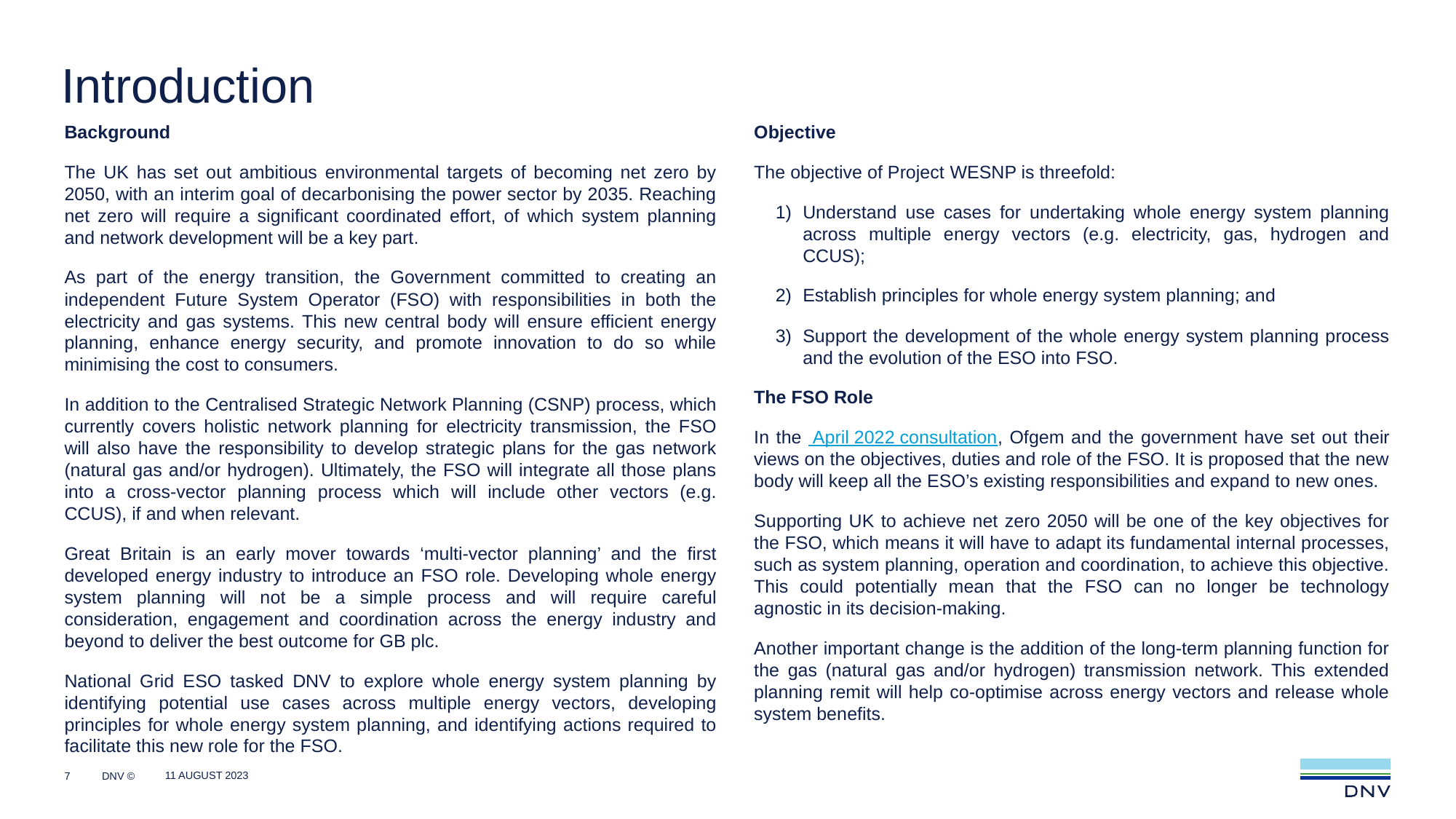

# Introduction
Background
The UK has set out ambitious environmental targets of becoming net zero by 2050, with an interim goal of decarbonising the power sector by 2035. Reaching net zero will require a significant coordinated effort, of which system planning and network development will be a key part.
As part of the energy transition, the Government committed to creating an independent Future System Operator (FSO) with responsibilities in both the electricity and gas systems. This new central body will ensure efficient energy planning, enhance energy security, and promote innovation to do so while minimising the cost to consumers.
In addition to the Centralised Strategic Network Planning (CSNP) process, which currently covers holistic network planning for electricity transmission, the FSO will also have the responsibility to develop strategic plans for the gas network (natural gas and/or hydrogen). Ultimately, the FSO will integrate all those plans into a cross-vector planning process which will include other vectors (e.g. CCUS), if and when relevant.
Great Britain is an early mover towards ‘multi-vector planning’ and the first developed energy industry to introduce an FSO role. Developing whole energy system planning will not be a simple process and will require careful consideration, engagement and coordination across the energy industry and beyond to deliver the best outcome for GB plc.
National Grid ESO tasked DNV to explore whole energy system planning by identifying potential use cases across multiple energy vectors, developing principles for whole energy system planning, and identifying actions required to facilitate this new role for the FSO.

Objective
The objective of Project WESNP is threefold:
Understand use cases for undertaking whole energy system planning across multiple energy vectors (e.g. electricity, gas, hydrogen and CCUS);
Establish principles for whole energy system planning; and
Support the development of the whole energy system planning process and the evolution of the ESO into FSO.
The FSO Role
In the  April 2022 consultation, Ofgem and the government have set out their views on the objectives, duties and role of the FSO. It is proposed that the new body will keep all the ESO’s existing responsibilities and expand to new ones.
Supporting UK to achieve net zero 2050 will be one of the key objectives for the FSO, which means it will have to adapt its fundamental internal processes, such as system planning, operation and coordination, to achieve this objective. This could potentially mean that the FSO can no longer be technology agnostic in its decision-making.
Another important change is the addition of the long-term planning function for the gas (natural gas and/or hydrogen) transmission network. This extended planning remit will help co-optimise across energy vectors and release whole system benefits.

7